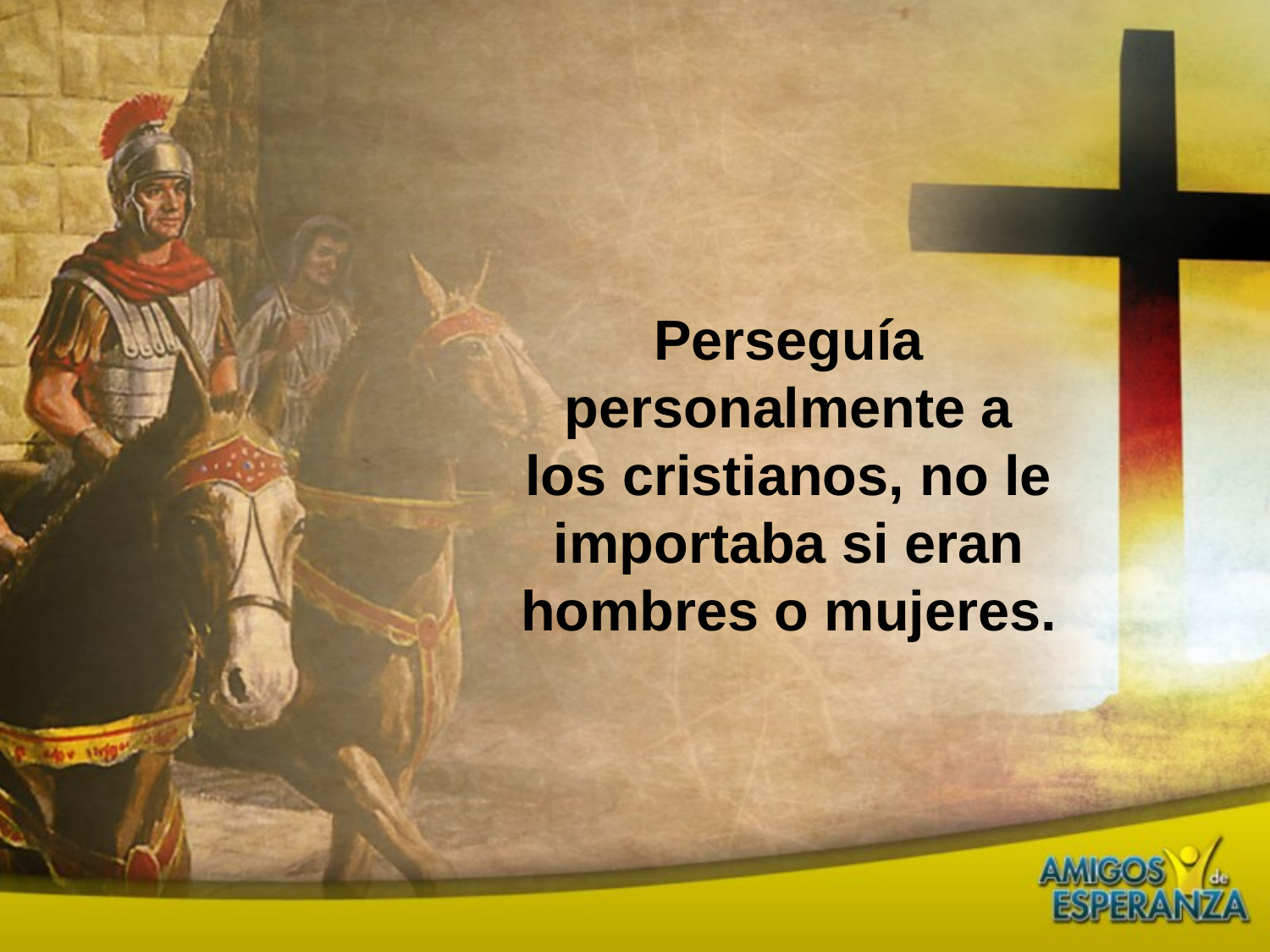

Perseguía personalmente a los cristianos, no le importaba si eran hombres o mujeres.